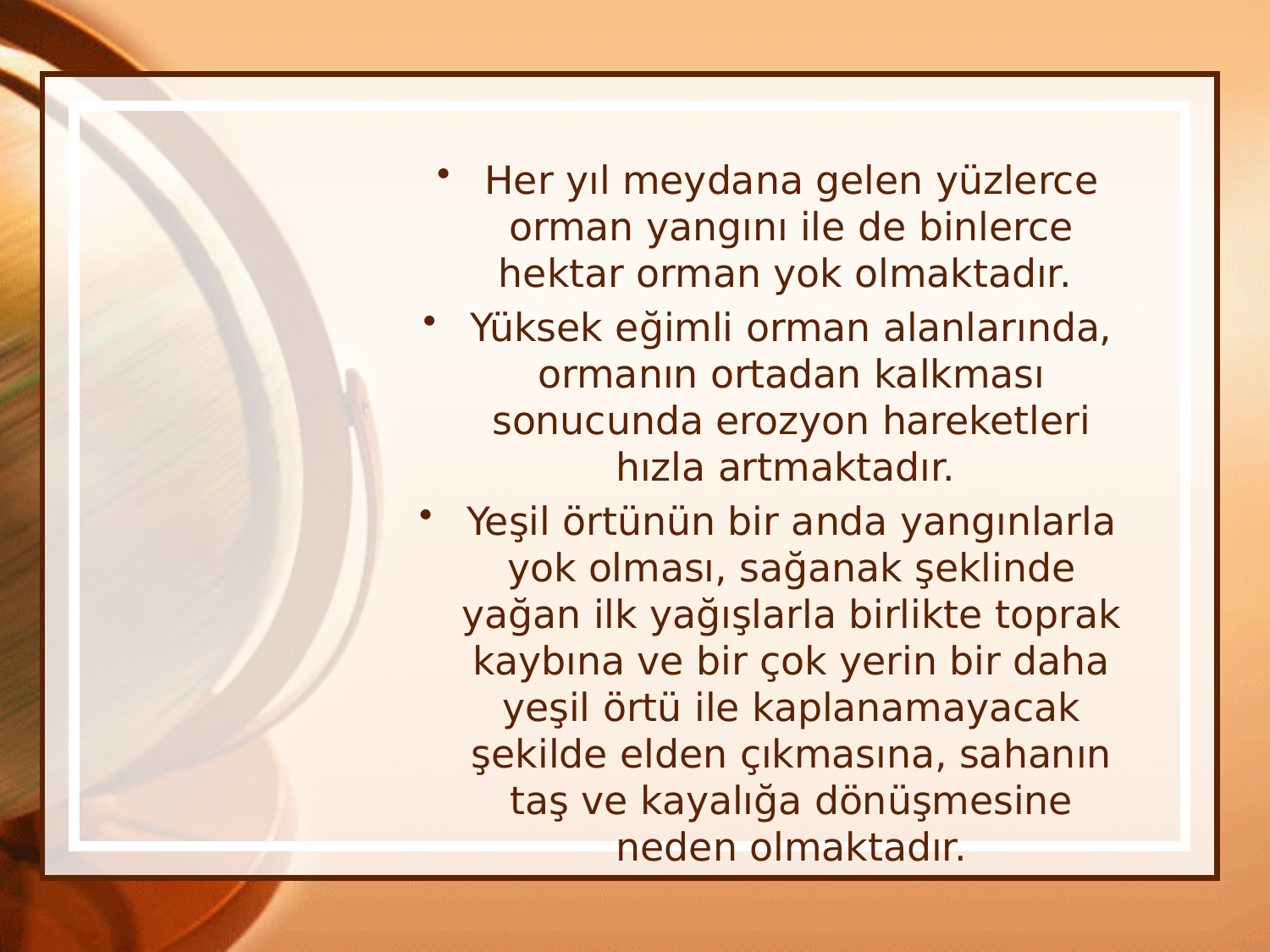

Her yıl meydana gelen yüzlerce orman yangını ile de binlerce hektar orman yok olmaktadır.
Yüksek eğimli orman alanlarında, ormanın ortadan kalkması sonucunda erozyon hareketleri hızla artmaktadır.
Yeşil örtünün bir anda yangınlarla yok olması, sağanak şeklinde yağan ilk yağışlarla birlikte toprak kaybına ve bir çok yerin bir daha yeşil örtü ile kaplanamayacak şekilde elden çıkmasına, sahanın taş ve kayalığa dönüşmesine neden olmaktadır.